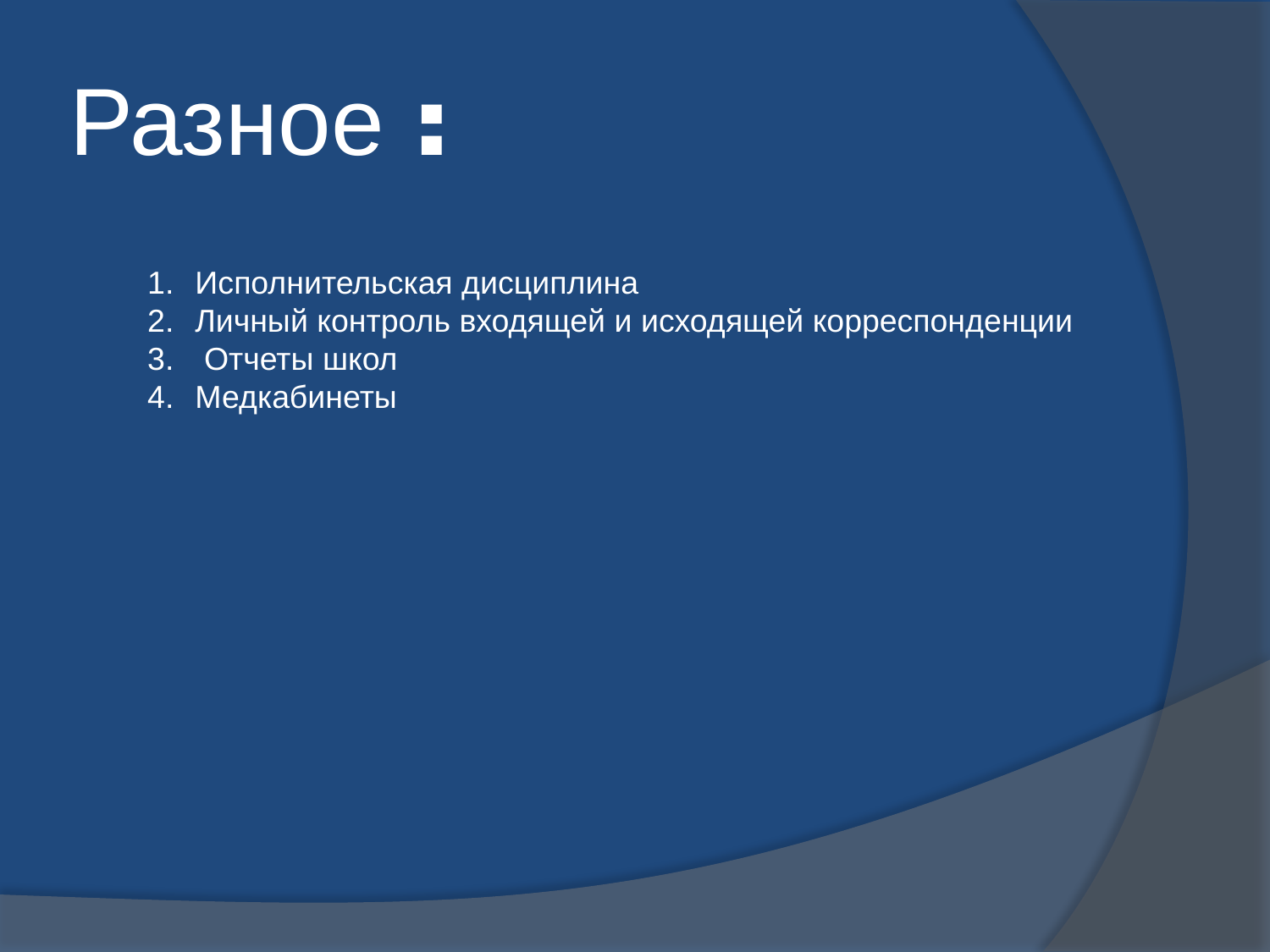

# Разное :
Исполнительская дисциплина
Личный контроль входящей и исходящей корреспонденции
 Отчеты школ
Медкабинеты